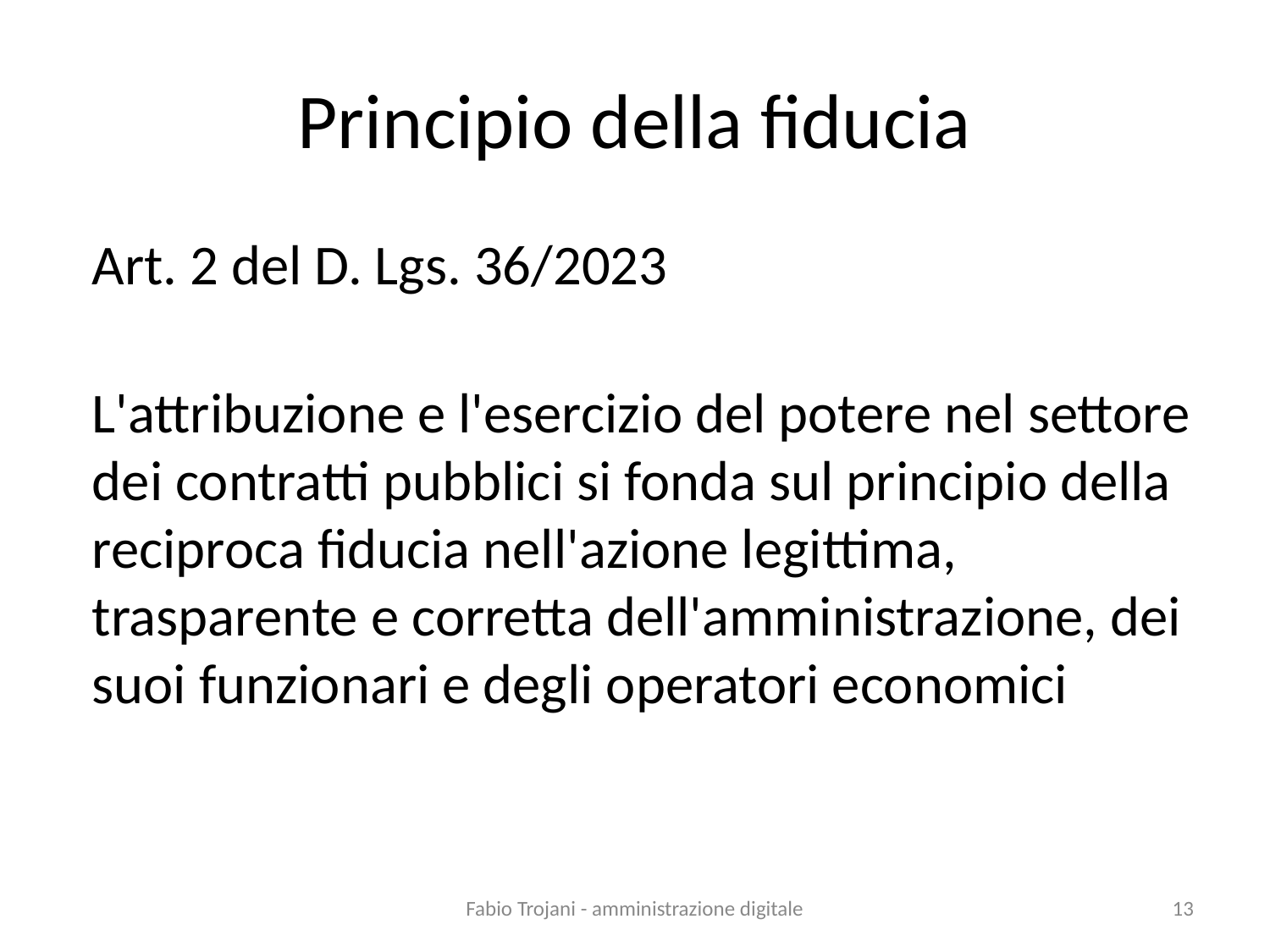

# Principio della fiducia
Art. 2 del D. Lgs. 36/2023

L'attribuzione e l'esercizio del potere nel settore dei contratti pubblici si fonda sul principio della reciproca fiducia nell'azione legittima, trasparente e corretta dell'amministrazione, dei suoi funzionari e degli operatori economici
Fabio Trojani - amministrazione digitale
13